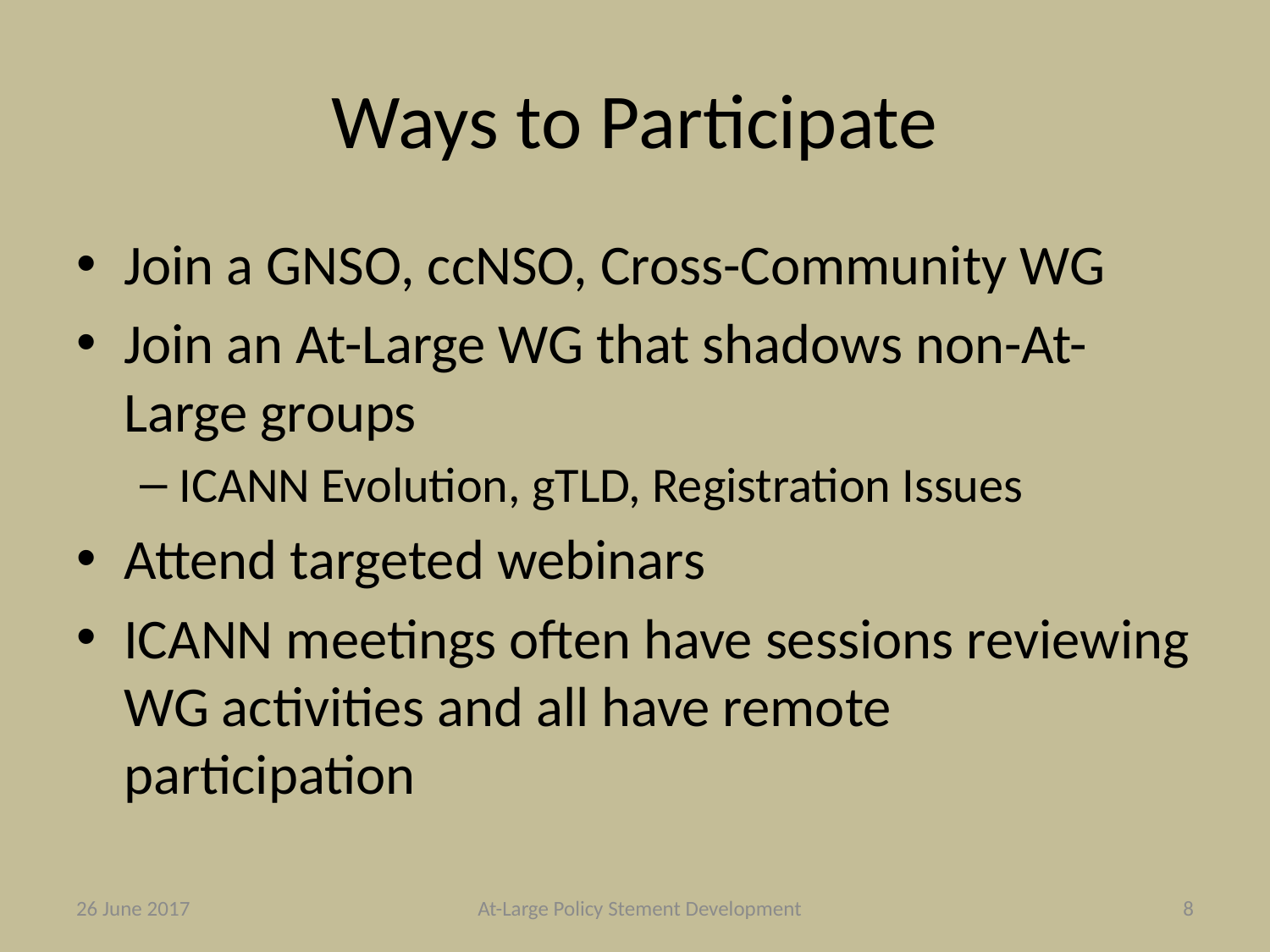

# Ways to Participate
Join a GNSO, ccNSO, Cross-Community WG
Join an At-Large WG that shadows non-At-Large groups
ICANN Evolution, gTLD, Registration Issues
Attend targeted webinars
ICANN meetings often have sessions reviewing WG activities and all have remote participation
26 June 2017
At-Large Policy Stement Development
8